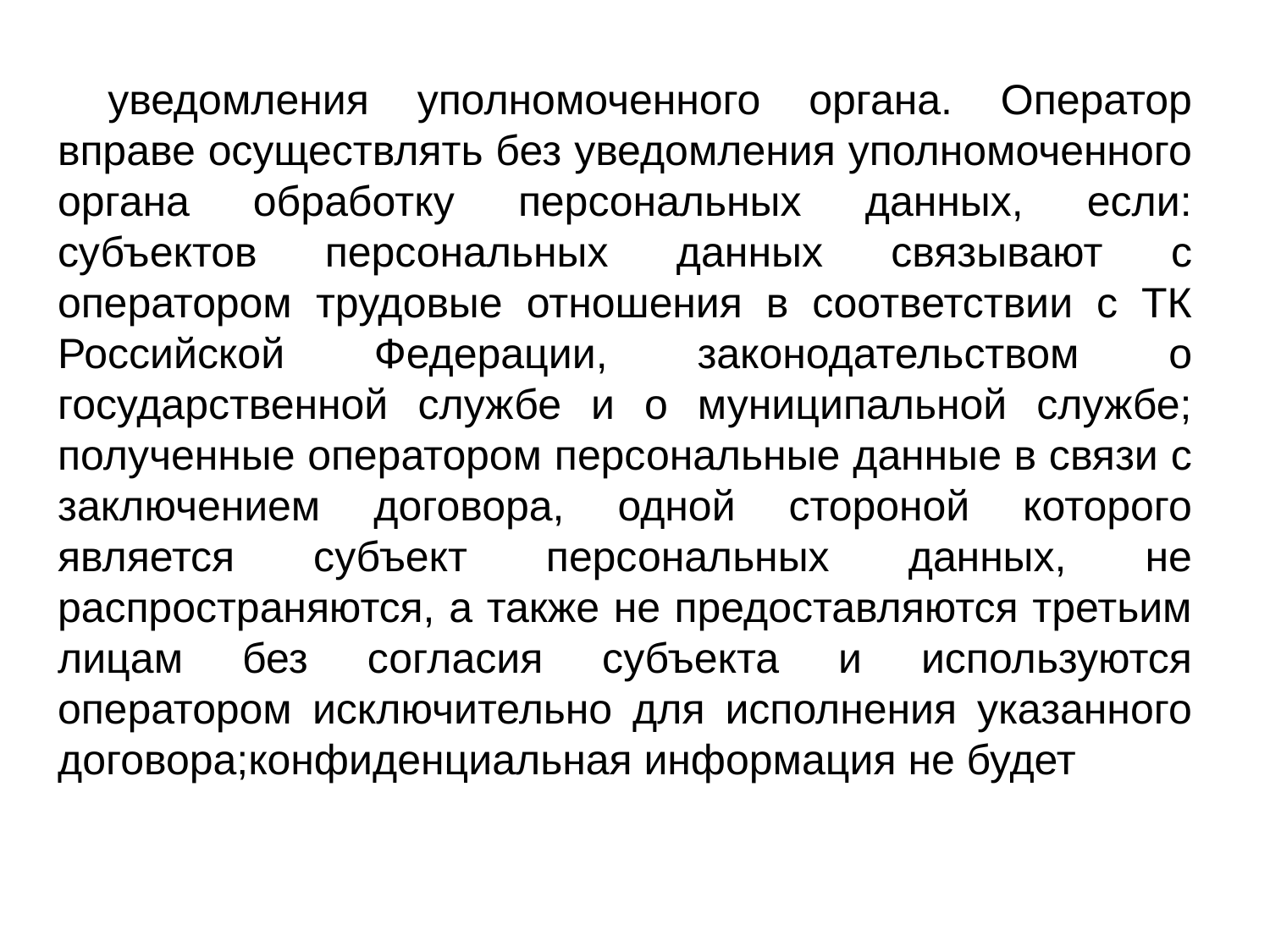

уведомления уполномоченного органа. Оператор вправе осуществлять без уведомления уполномоченного органа обработку персональных данных, если: субъектов персональных данных связывают с оператором трудовые отношения в соответствии с ТК Российской Федерации, законодательством о государственной службе и о муниципальной службе; полученные оператором персональные данные в связи с заключением договора, одной стороной которого является субъект персональных данных, не распространяются, а также не предоставляются третьим лицам без согласия субъекта и используются оператором исключительно для исполнения указанного договора;конфиденциальная информация не будет